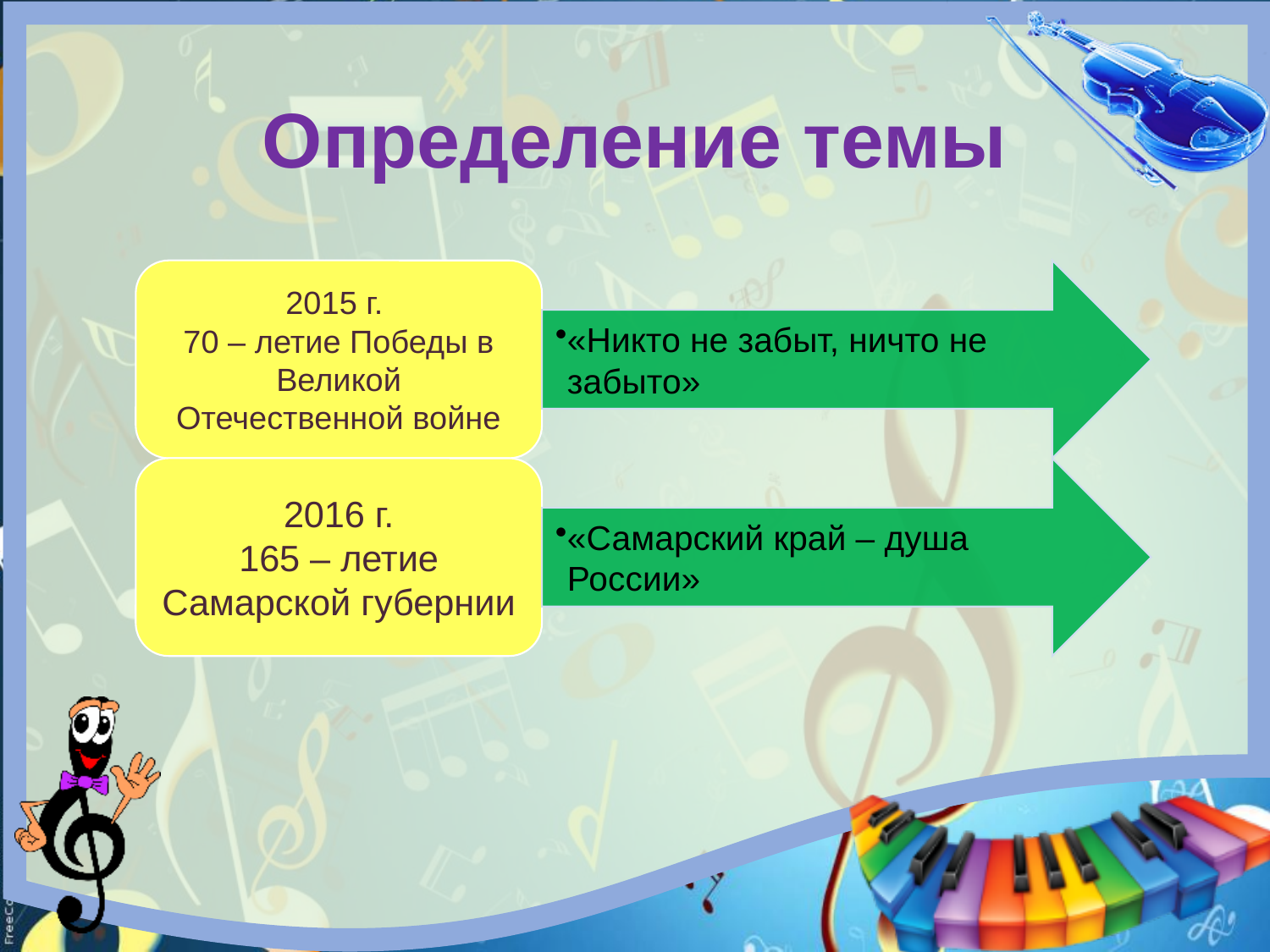

# Определение темы
2015 г.
70 – летие Победы в Великой Отечественной войне
«Никто не забыт, ничто не забыто»
2016 г.
165 – летие Самарской губернии
«Самарский край – душа России»